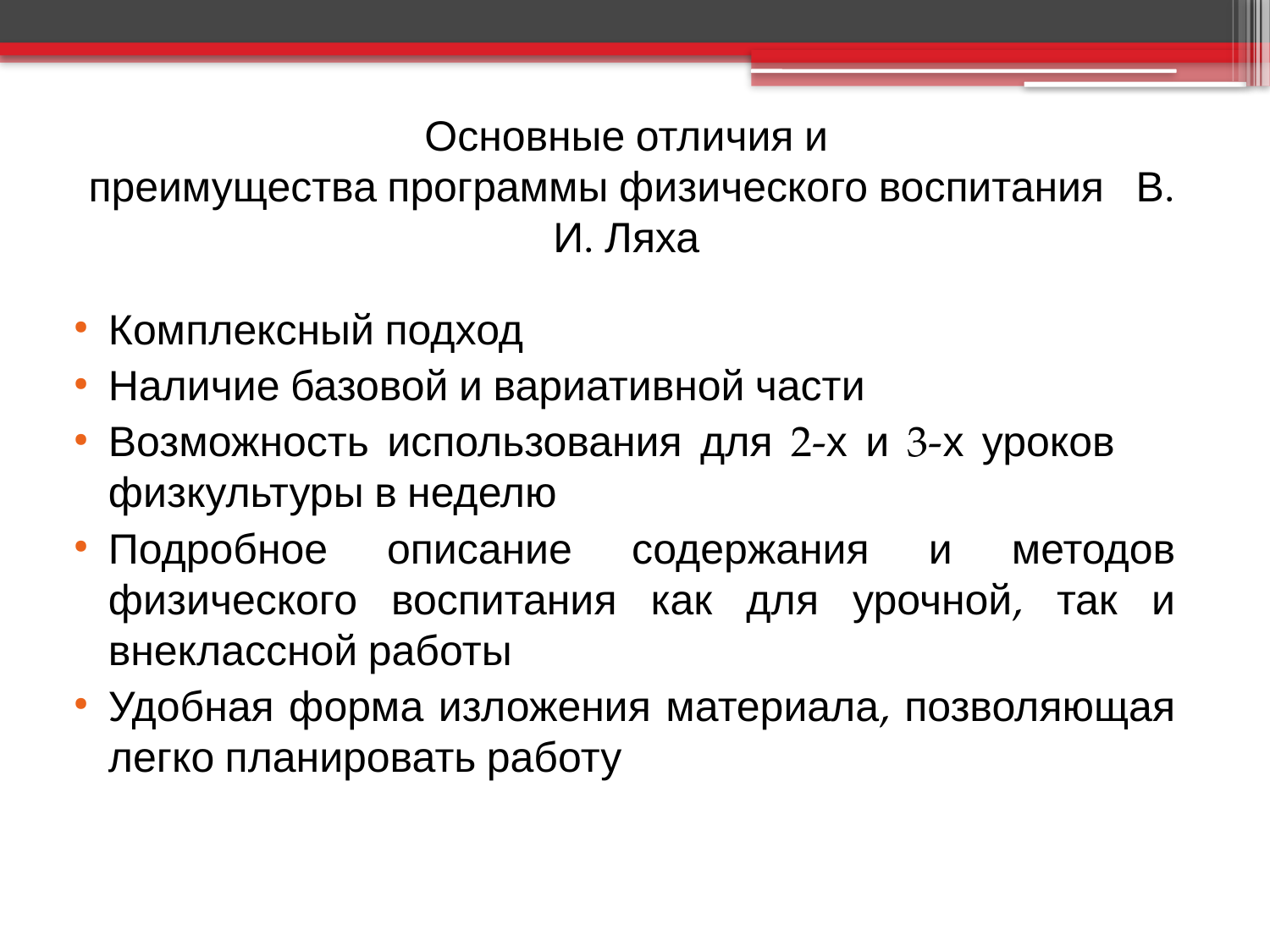

# Основные отличия и  преимущества программы физического воспитания   В. И. Ляха
Комплексный подход
Наличие базовой и вариативной части
Возможность использования для 2-х и 3-х уроков      физкультуры в неделю
Подробное описание содержания и методов физического воспитания как для урочной, так и внеклассной работы
Удобная форма изложения материала, позволяющая легко планировать работу